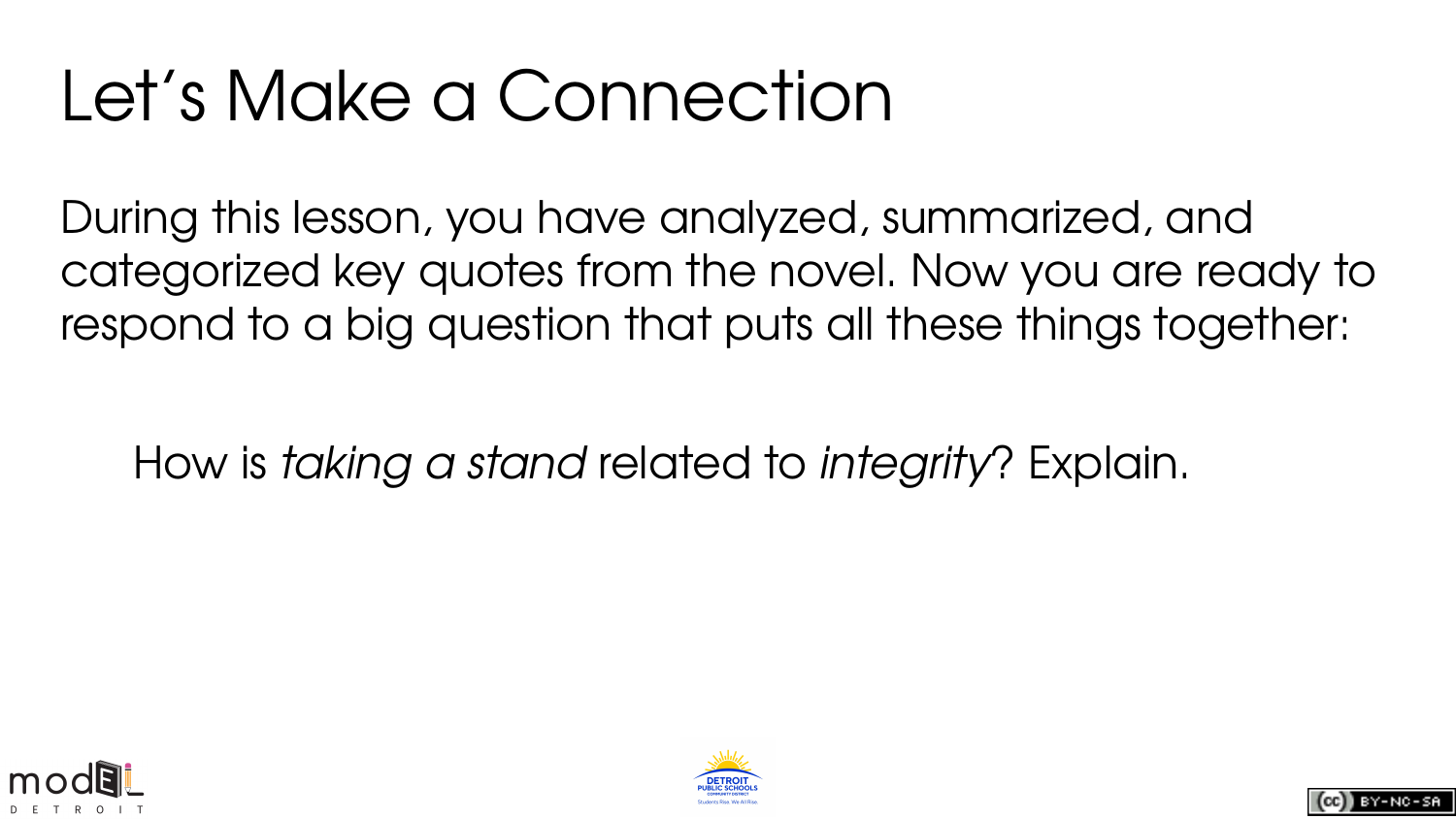

# Let’s Make a Connection
During this lesson, you have analyzed, summarized, and categorized key quotes from the novel. Now you are ready to respond to a big question that puts all these things together:

How is taking a stand related to integrity? Explain.